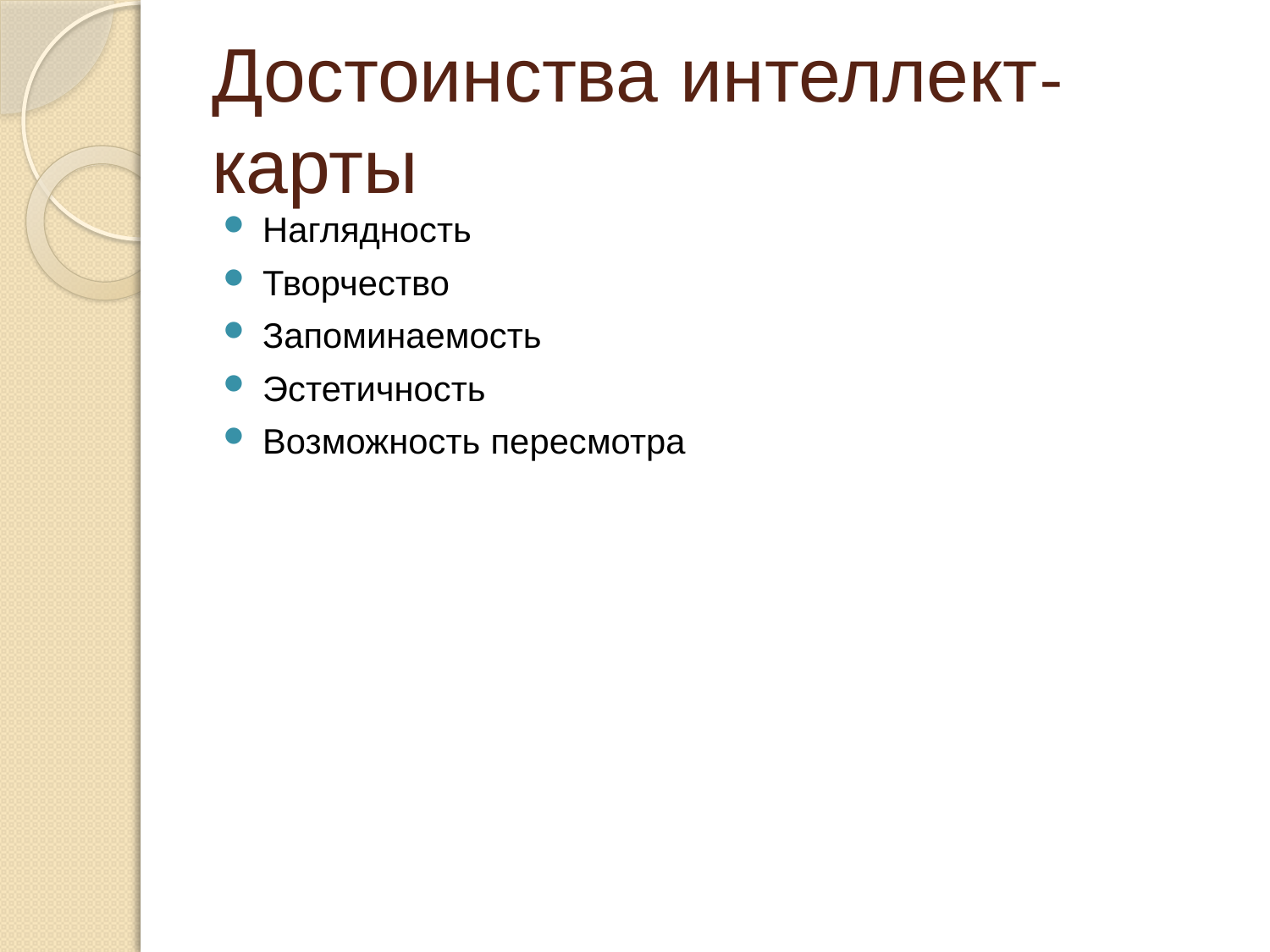

# Достоинства интеллект-карты
Наглядность
Творчество
Запоминаемость
Эстетичность
Возможность пересмотра